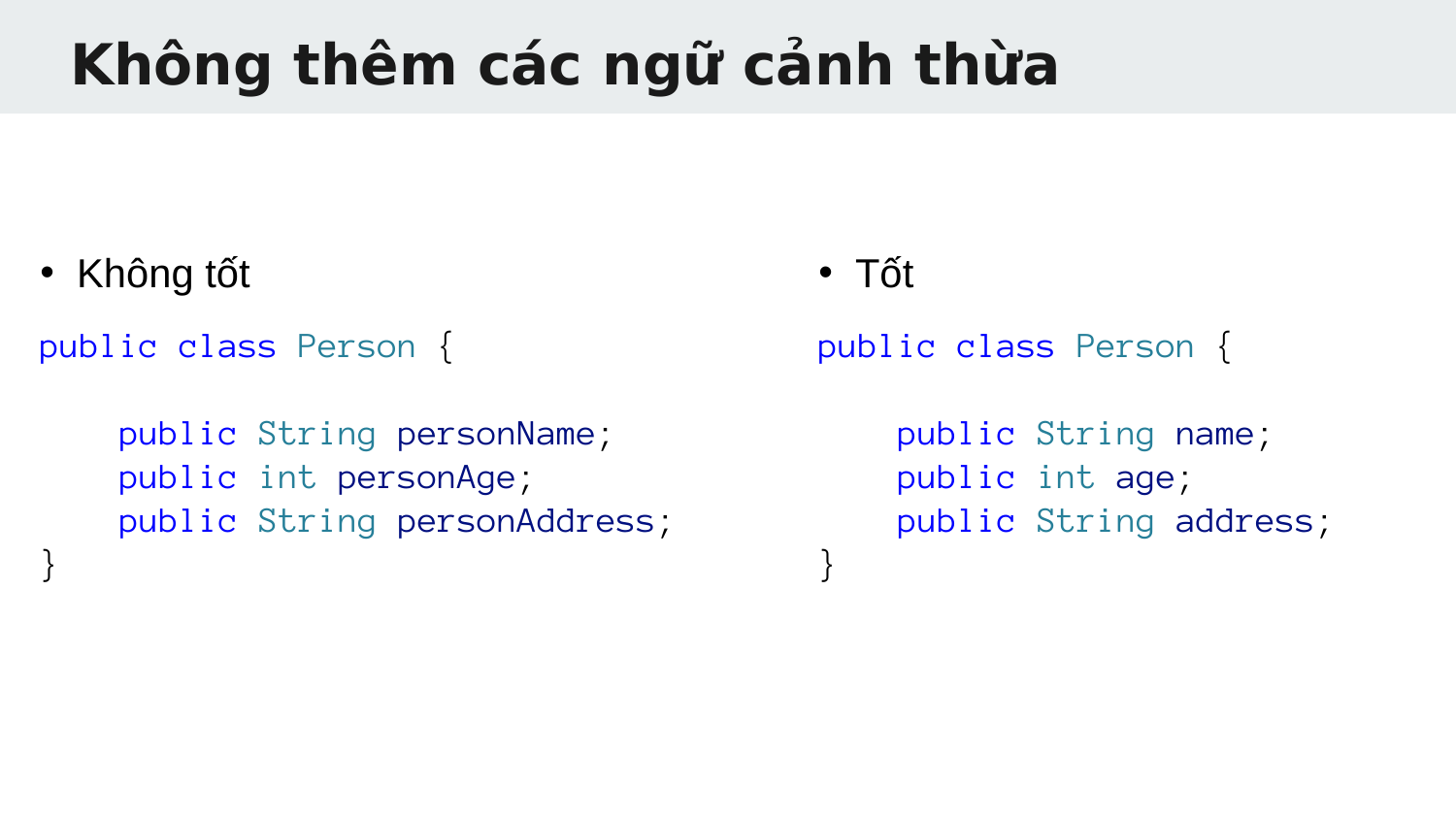

Không thêm các ngữ cảnh thừa
Không tốt
Tốt
public class Person {
    public String personName;
    public int personAge;
    public String personAddress;
}
public class Person {
    public String name;
    public int age;
    public String address;
}